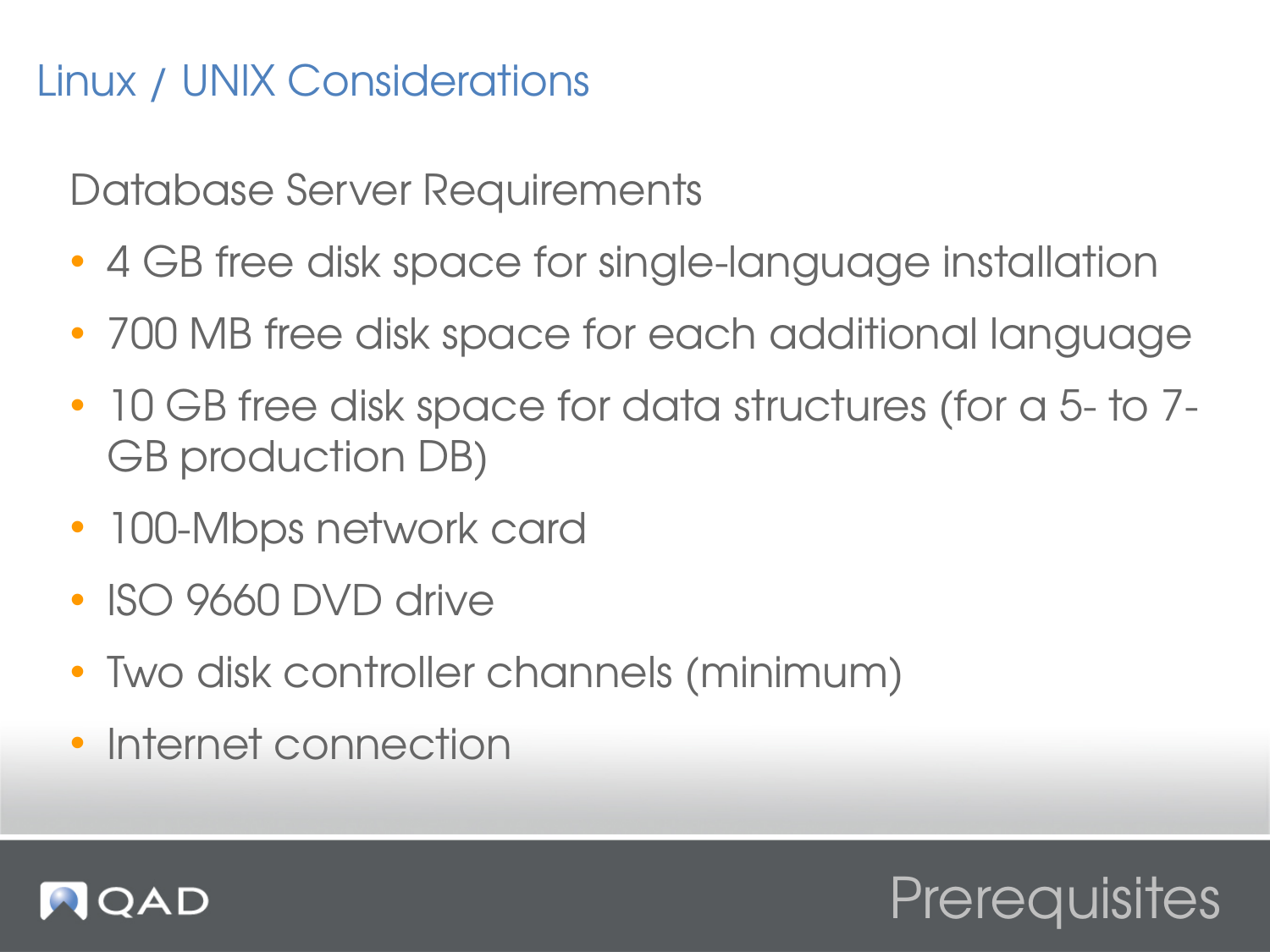

Linux / UNIX Considerations
Database Server Requirements
4 GB free disk space for single-language installation
700 MB free disk space for each additional language
10 GB free disk space for data structures (for a 5- to 7-GB production DB)
100-Mbps network card
ISO 9660 DVD drive
Two disk controller channels (minimum)
Internet connection

# Prerequisites